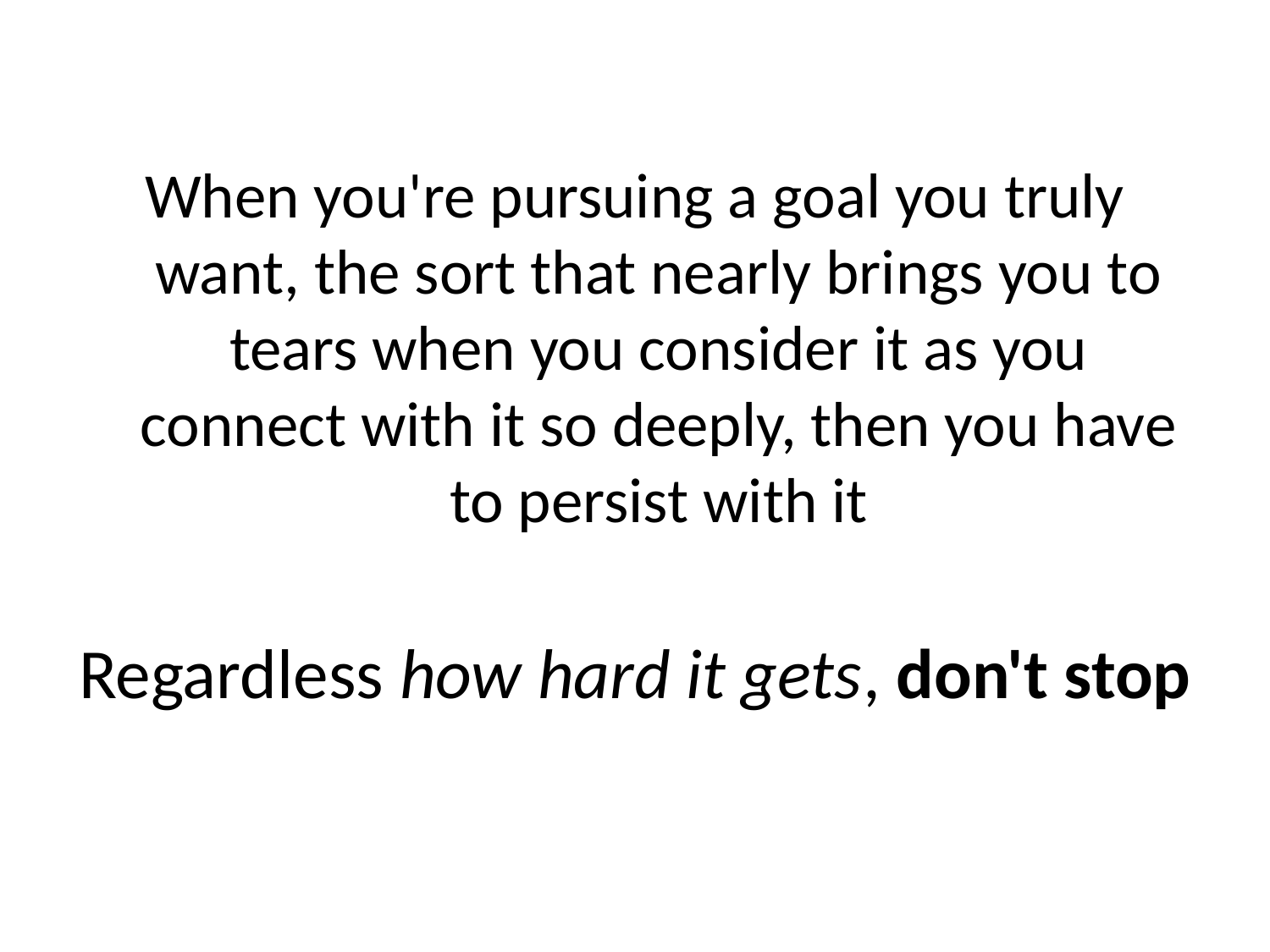

When you're pursuing a goal you truly want, the sort that nearly brings you to tears when you consider it as you connect with it so deeply, then you have to persist with it

Regardless how hard it gets, don't stop